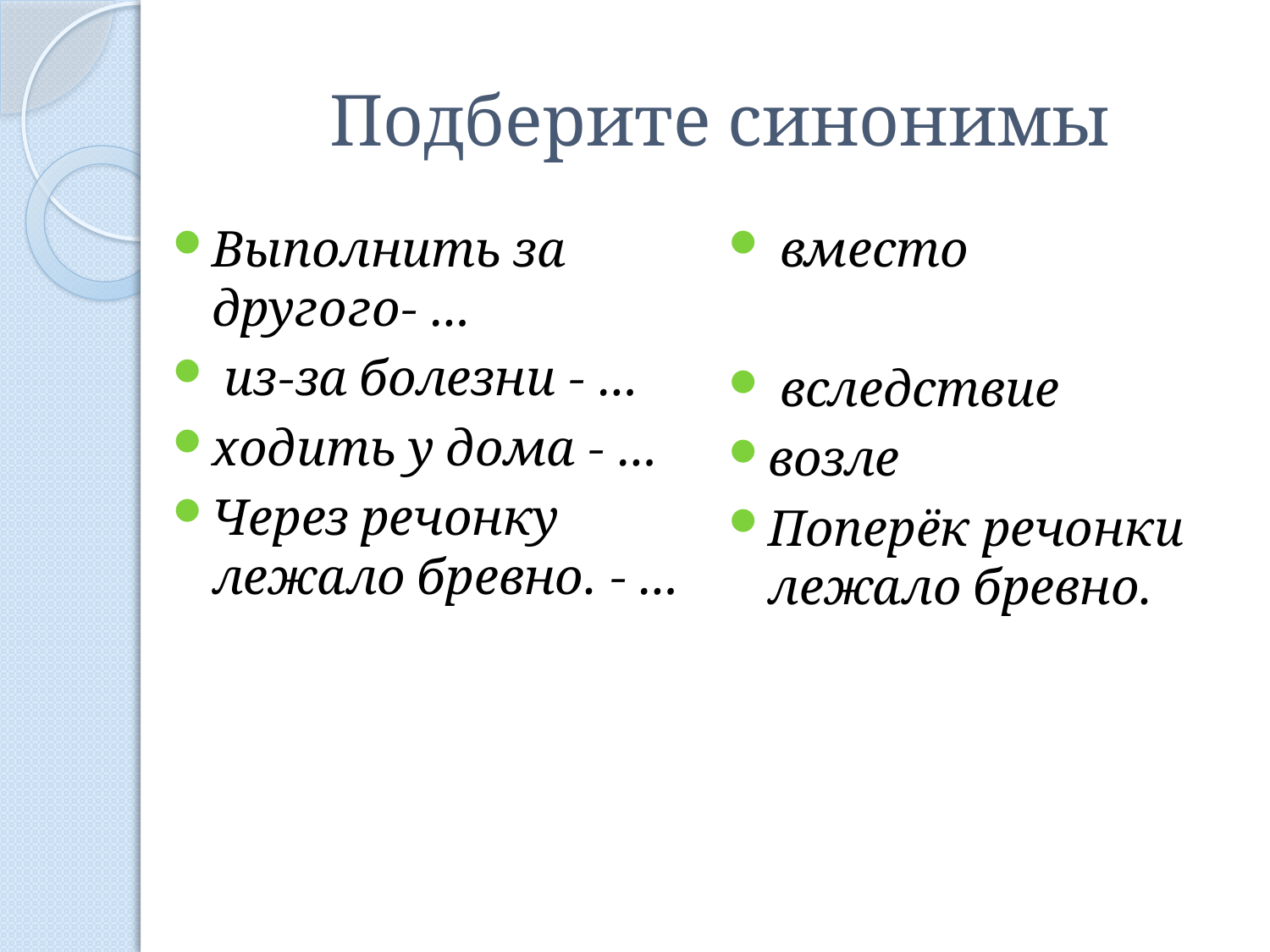

# Подберите синонимы
Выполнить за другого- …
 из-за болезни - …
ходить у дома - …
Через речонку лежало бревно. - …

 вместо

 вследствие
возле
Поперёк речонки лежало бревно.